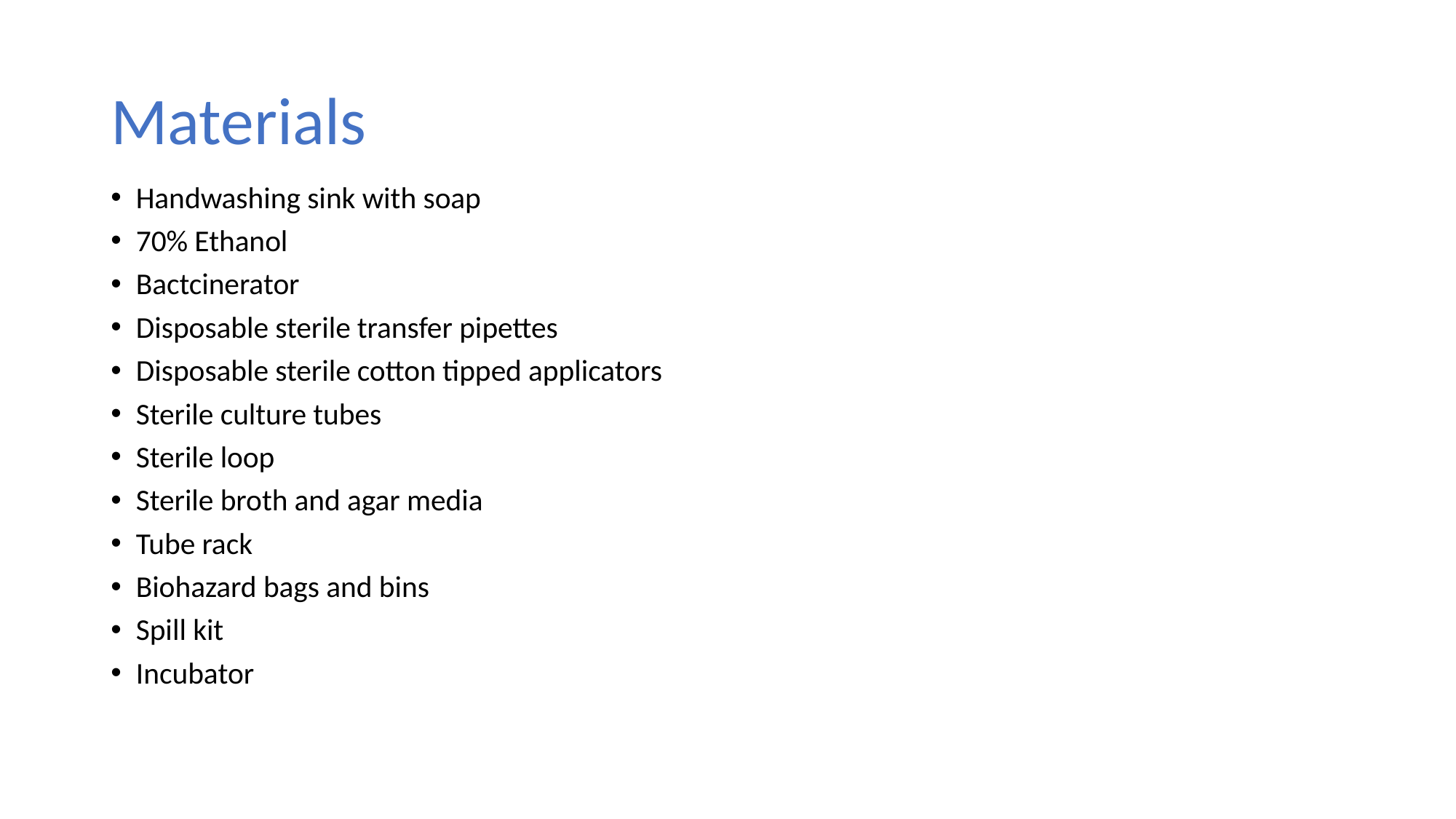

# Materials
Handwashing sink with soap
70% Ethanol
Bactcinerator
Disposable sterile transfer pipettes
Disposable sterile cotton tipped applicators
Sterile culture tubes
Sterile loop
Sterile broth and agar media
Tube rack
Biohazard bags and bins
Spill kit
Incubator